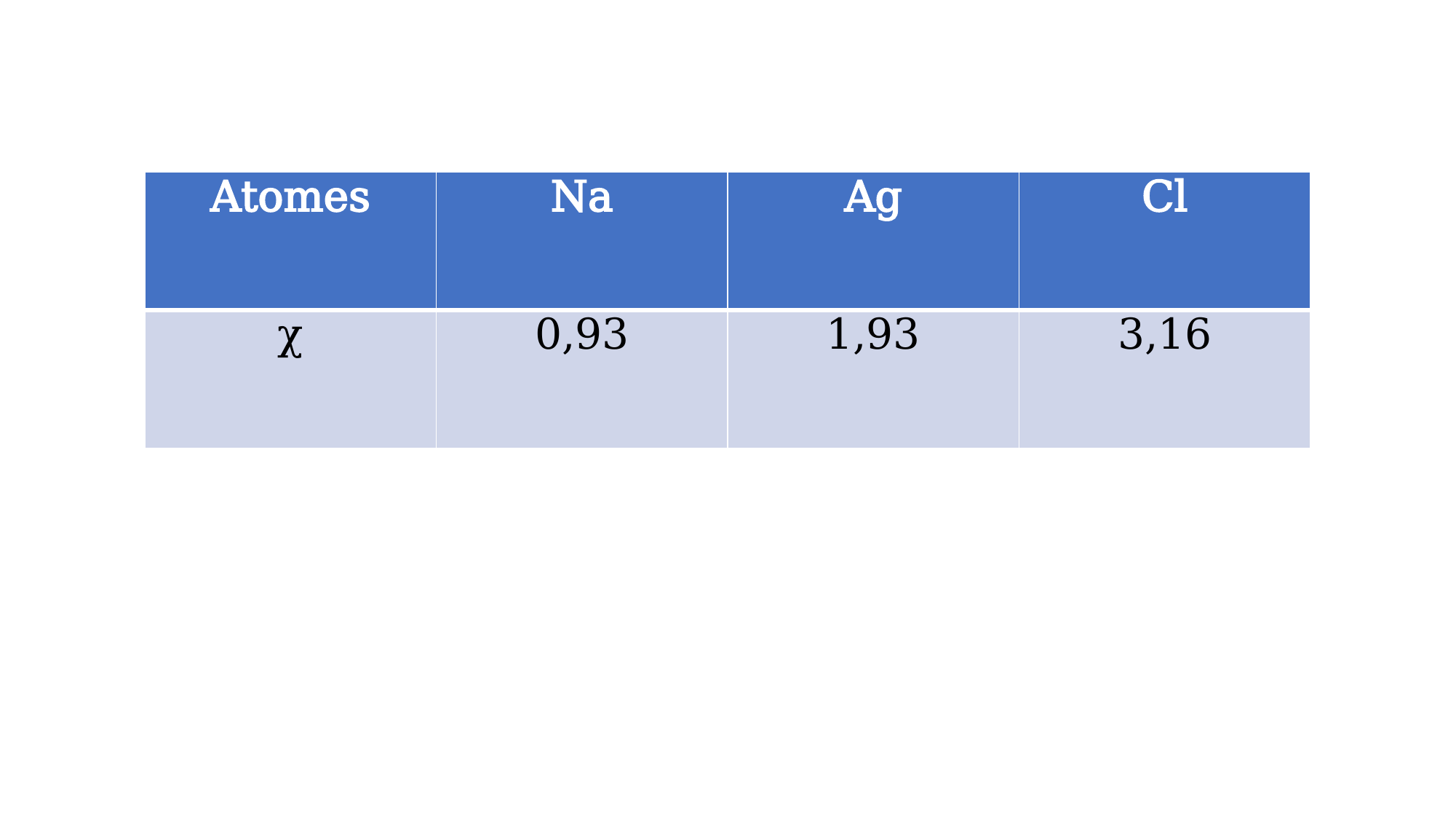

| Atomes | Na | Ag | Cl |
| --- | --- | --- | --- |
| χ | 0,93 | 1,93 | 3,16 |